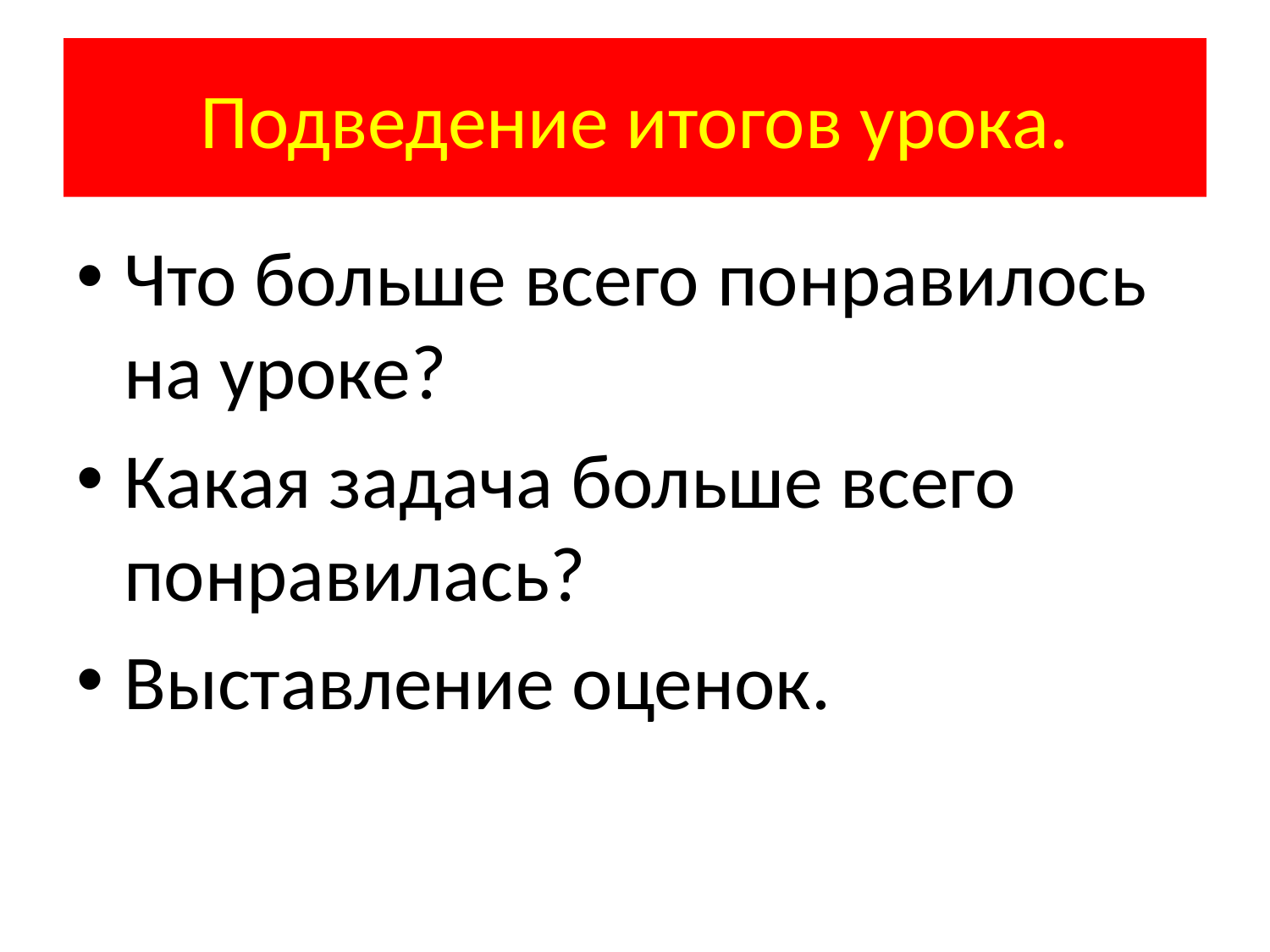

# Подведение итогов урока.
Что больше всего понравилось на уроке?
Какая задача больше всего понравилась?
Выставление оценок.